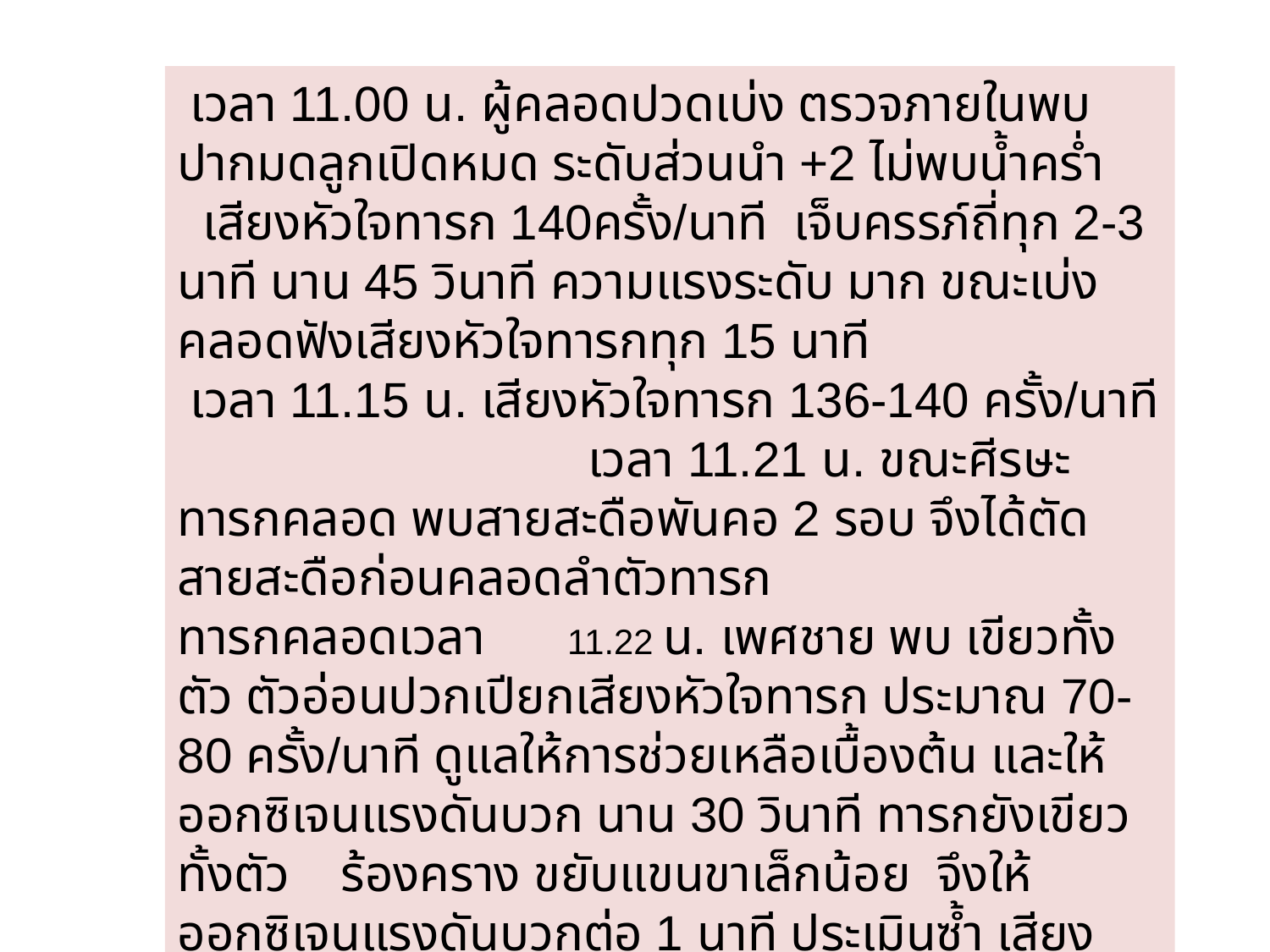

เวลา 11.00 น. ผู้คลอดปวดเบ่ง ตรวจภายในพบ ปากมดลูกเปิดหมด ระดับส่วนนำ +2 ไม่พบน้ำคร่ำ       เสียงหัวใจทารก 140ครั้ง/นาที  เจ็บครรภ์ถี่ทุก 2-3 นาที นาน 45 วินาที ความแรงระดับ มาก ขณะเบ่งคลอดฟังเสียงหัวใจทารกทุก 15 นาที
 เวลา 11.15 น. เสียงหัวใจทารก 136-140 ครั้ง/นาที 	                      เวลา 11.21 น. ขณะศีรษะทารกคลอด พบสายสะดือพันคอ 2 รอบ จึงได้ตัดสายสะดือก่อนคลอดลำตัวทารก
ทารกคลอดเวลา	 11.22 น. เพศชาย พบ เขียวทั้งตัว ตัวอ่อนปวกเปียกเสียงหัวใจทารก ประมาณ 70-80 ครั้ง/นาที ดูแลให้การช่วยเหลือเบื้องต้น และให้ออกซิเจนแรงดันบวก นาน 30 วินาที ทารกยังเขียวทั้งตัว    ร้องคราง ขยับแขนขาเล็กน้อย  จึงให้ออกซิเจนแรงดันบวกต่อ 1 นาที ประเมินซ้ำ เสียงหัวใจทารก 120 ครั้ง/นาที ทารกยังร้องคราง ปลายมือปลายเท้าเขียว ดูแลให้ออกซิเจนต่อ การประเมินสภาพทารกแรกคลอด(AS) = 4-8-8 คะแนน รายงานแพทย์แพทย์เวรประเมินอาการ